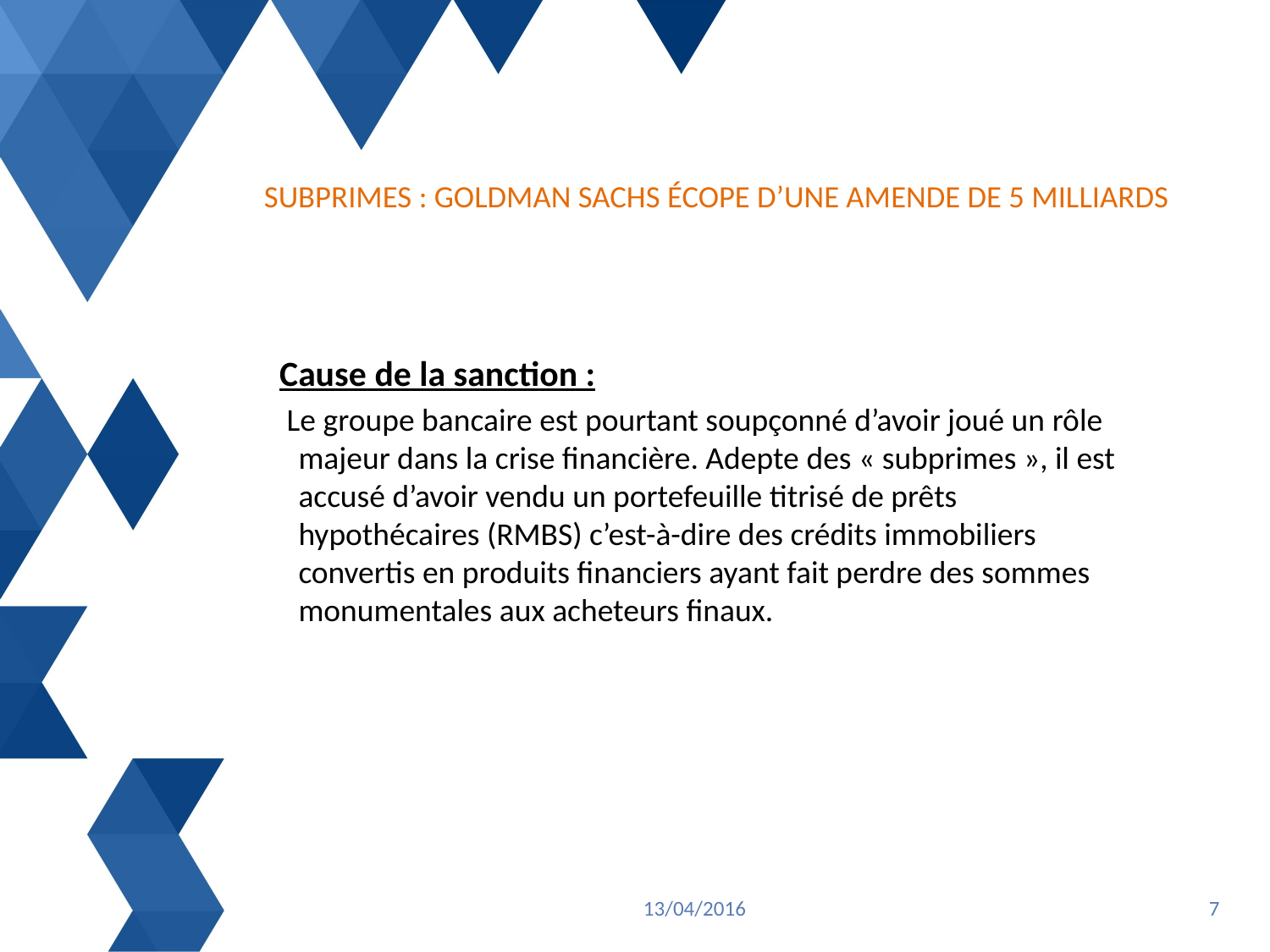

# Subprimes : Goldman Sachs écope d’une amende de 5 milliards

    Cause de la sanction :
     Le groupe bancaire est pourtant soupçonné d’avoir joué un rôle majeur dans la crise financière. Adepte des « subprimes », il est accusé d’avoir vendu un portefeuille titrisé de prêts hypothécaires (RMBS) c’est-à-dire des crédits immobiliers convertis en produits financiers ayant fait perdre des sommes monumentales aux acheteurs finaux.
13/04/2016
7